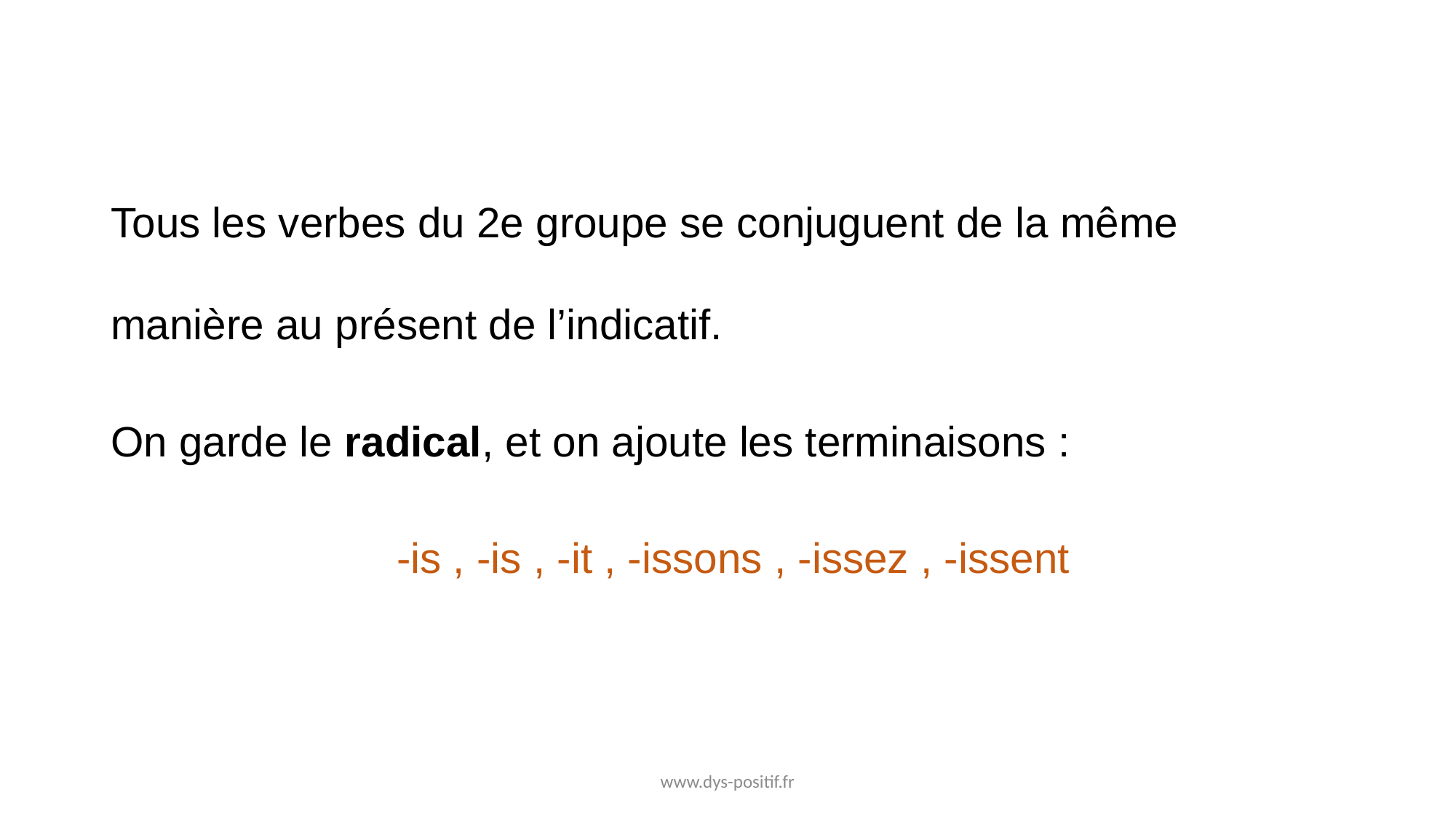

Tous les verbes du 2e groupe se conjuguent de la même manière au présent de l’indicatif.
On garde le radical, et on ajoute les terminaisons :
 -is , -is , -it , -issons , -issez , -issent
www.dys-positif.fr